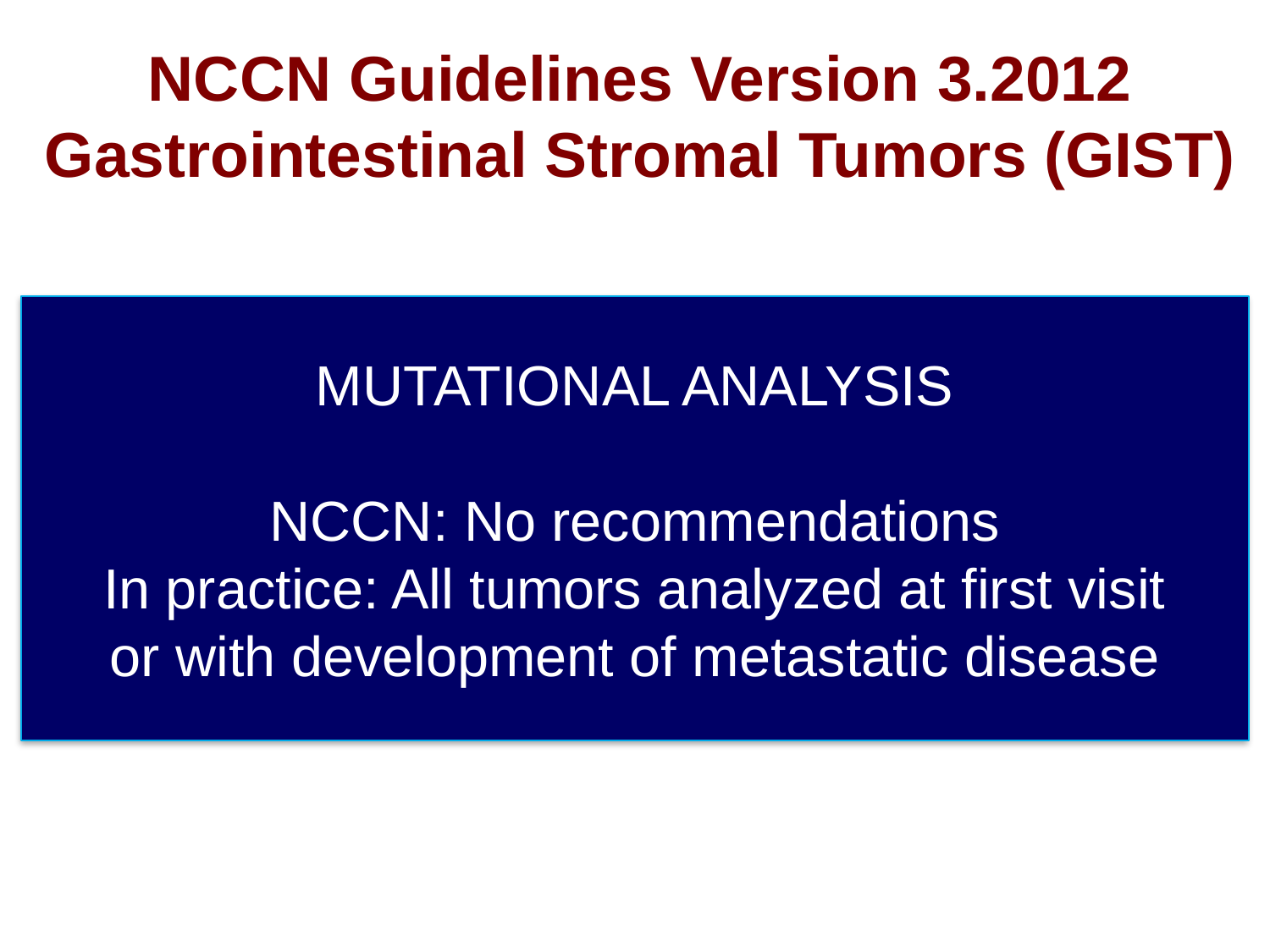

NCCN Guidelines Version 3.2012
Gastrointestinal Stromal Tumors (GIST)
MUTATIONAL ANALYSIS

NCCN: No recommendations
In practice: All tumors analyzed at first visit
or with development of metastatic disease